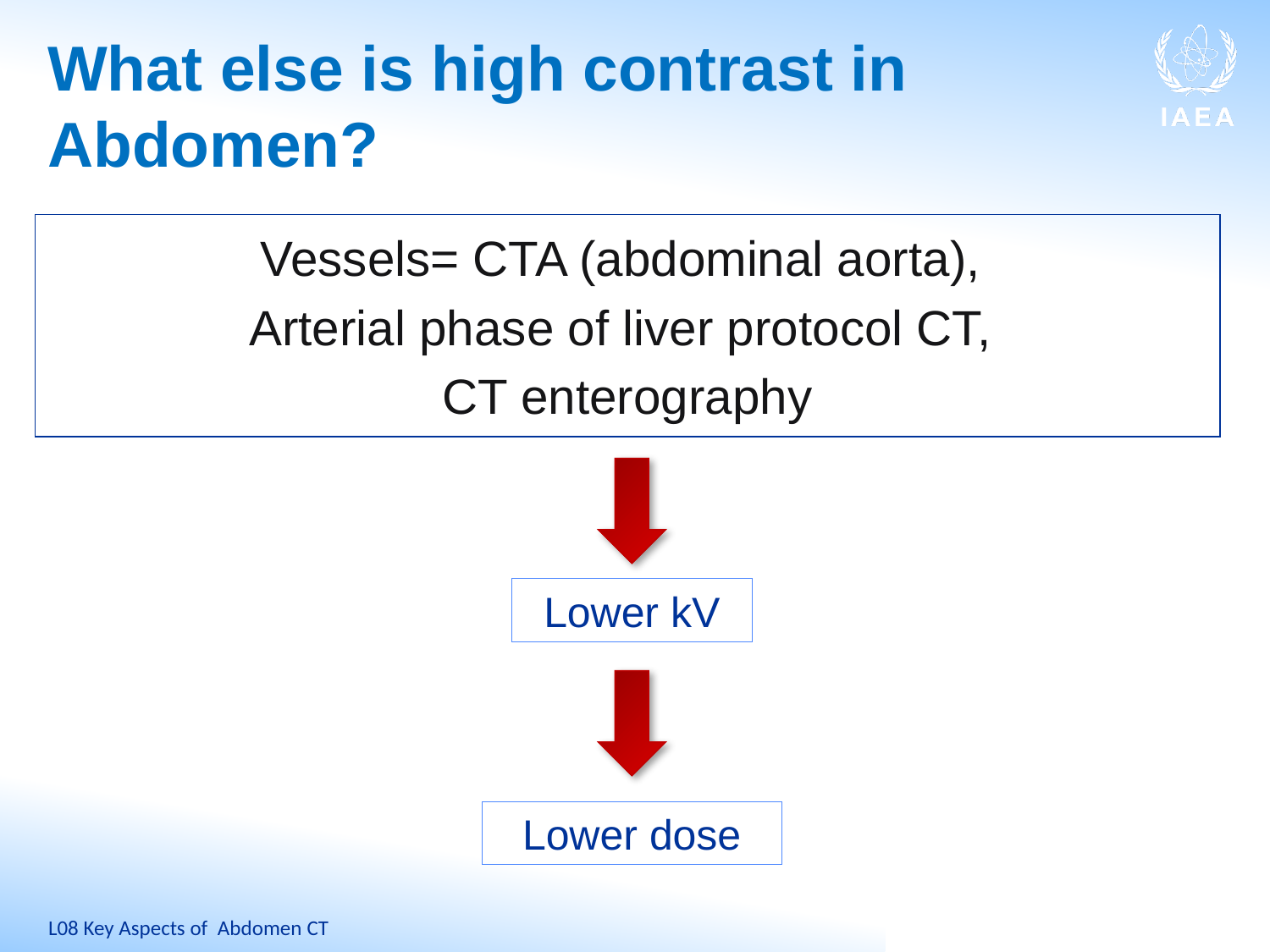

# What else is high contrast in Abdomen?
Vessels= CTA (abdominal aorta),
Arterial phase of liver protocol CT,
CT enterography

Lower kV

Lower dose